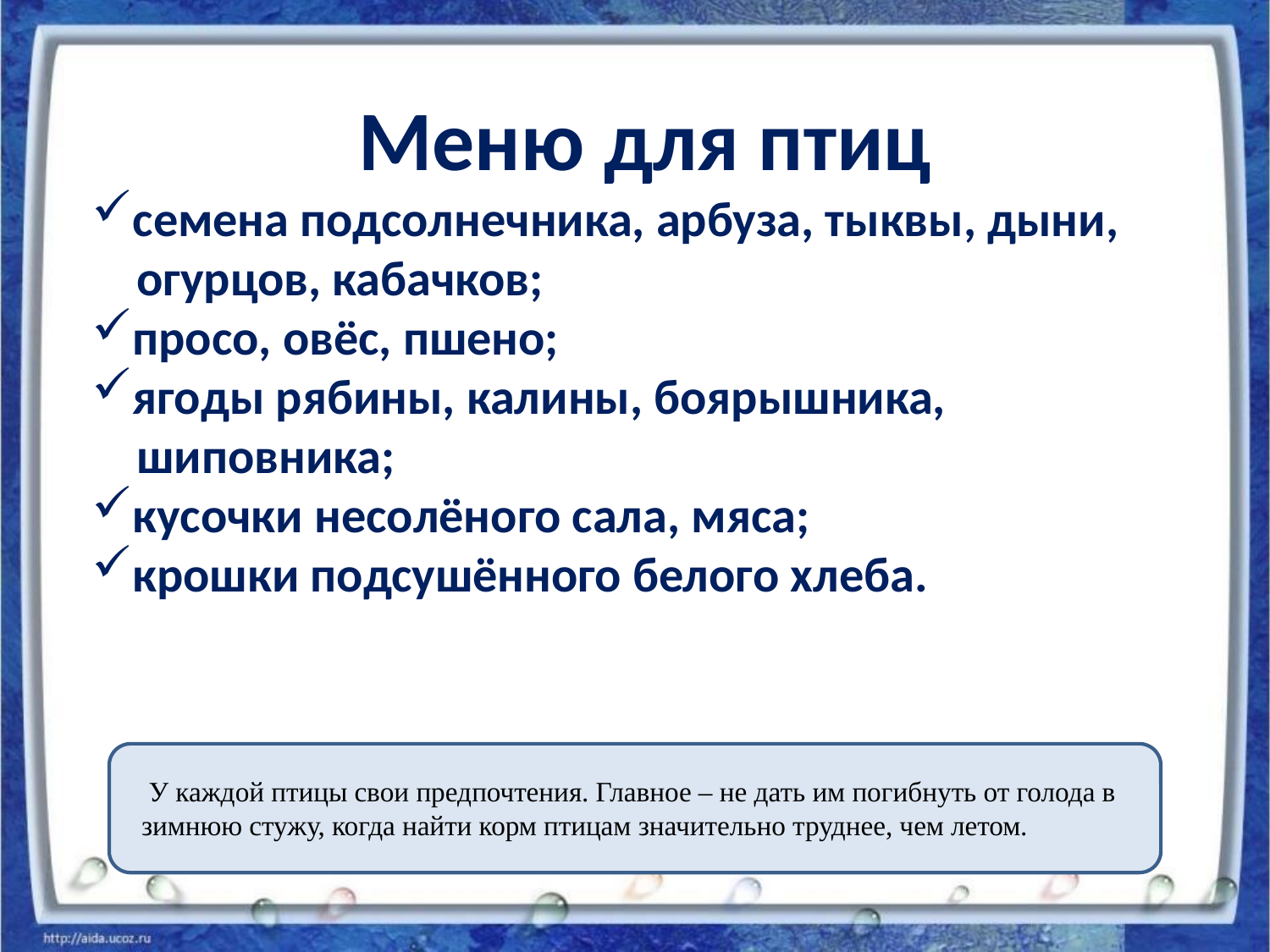

Меню для птиц
семена подсолнечника, арбуза, тыквы, дыни,
    огурцов, кабачков;
просо, овёс, пшено;
ягоды рябины, калины, боярышника,
    шиповника;
кусочки несолёного сала, мяса;
крошки подсушённого белого хлеба.

 У каждой птицы свои предпочтения. Главное – не дать им погибнуть от голода в зимнюю стужу, когда найти корм птицам значительно труднее, чем летом.